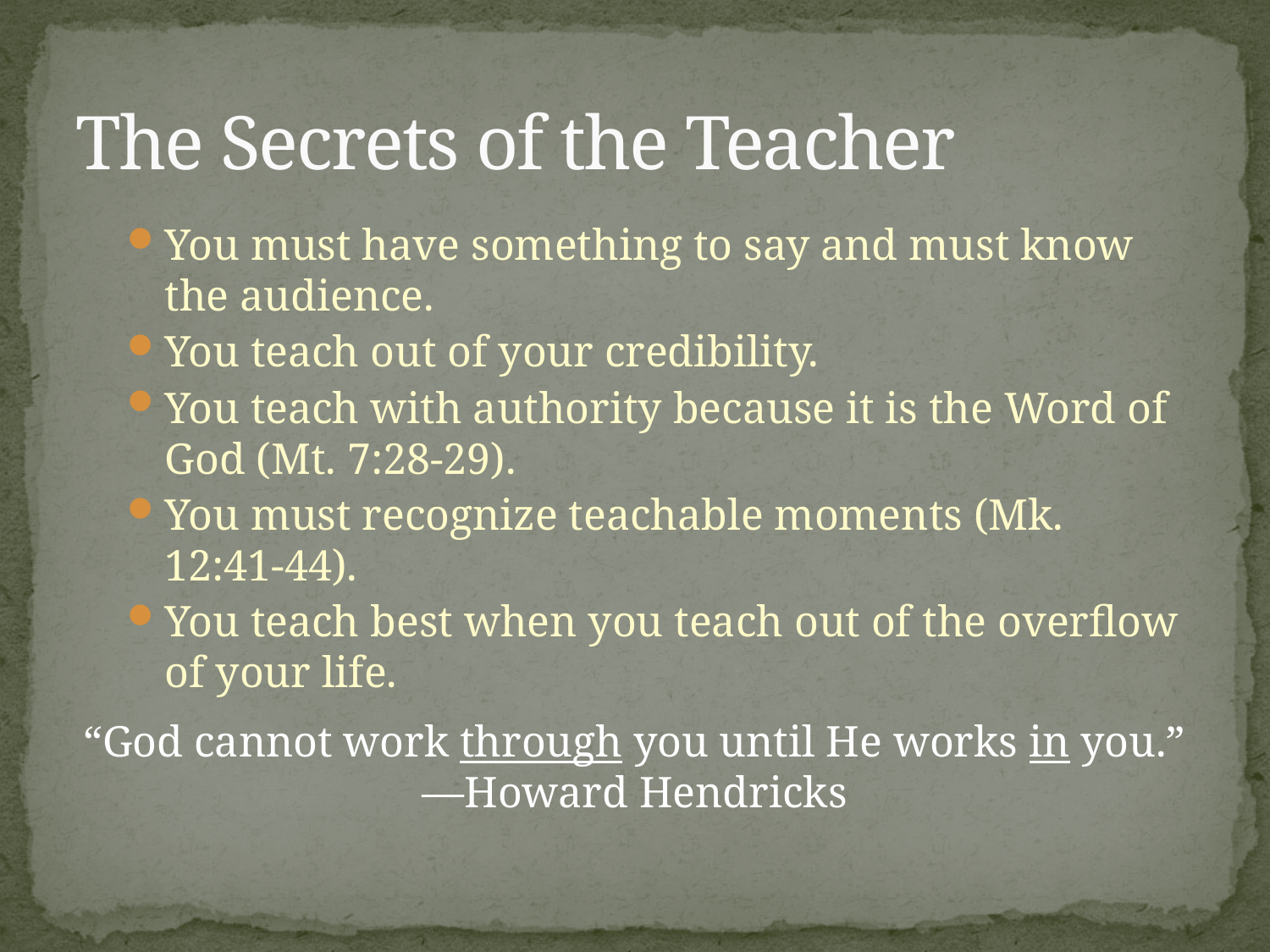

# The Secrets of the Teacher
You must have something to say and must know the audience.
You teach out of your credibility.
You teach with authority because it is the Word of God (Mt. 7:28-29).
You must recognize teachable moments (Mk. 12:41-44).
You teach best when you teach out of the overflow of your life.

“God cannot work through you until He works in you.”
—Howard Hendricks